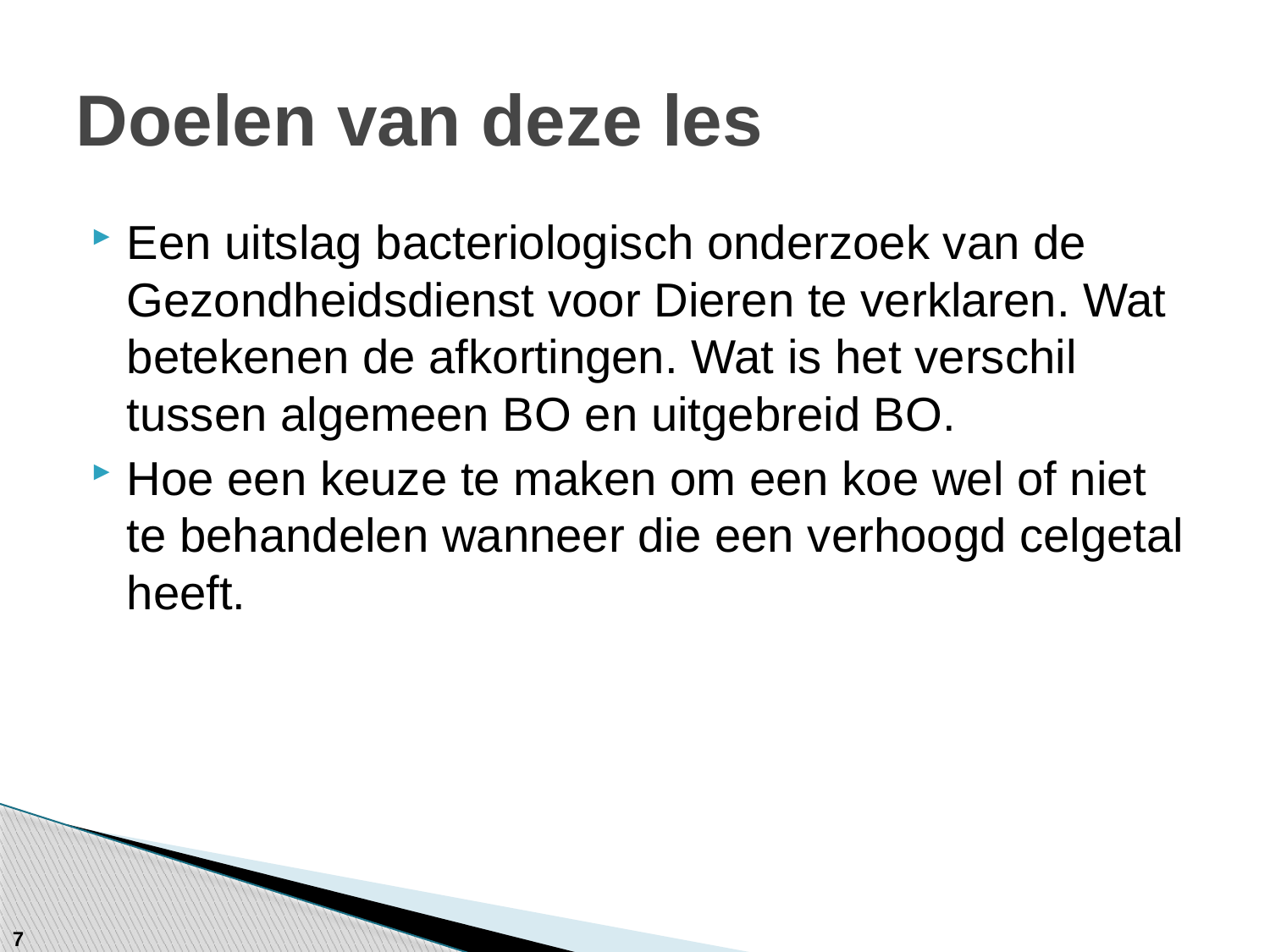

# Doelen van deze les
Een uitslag bacteriologisch onderzoek van de Gezondheidsdienst voor Dieren te verklaren. Wat betekenen de afkortingen. Wat is het verschil tussen algemeen BO en uitgebreid BO.
Hoe een keuze te maken om een koe wel of niet te behandelen wanneer die een verhoogd celgetal heeft.